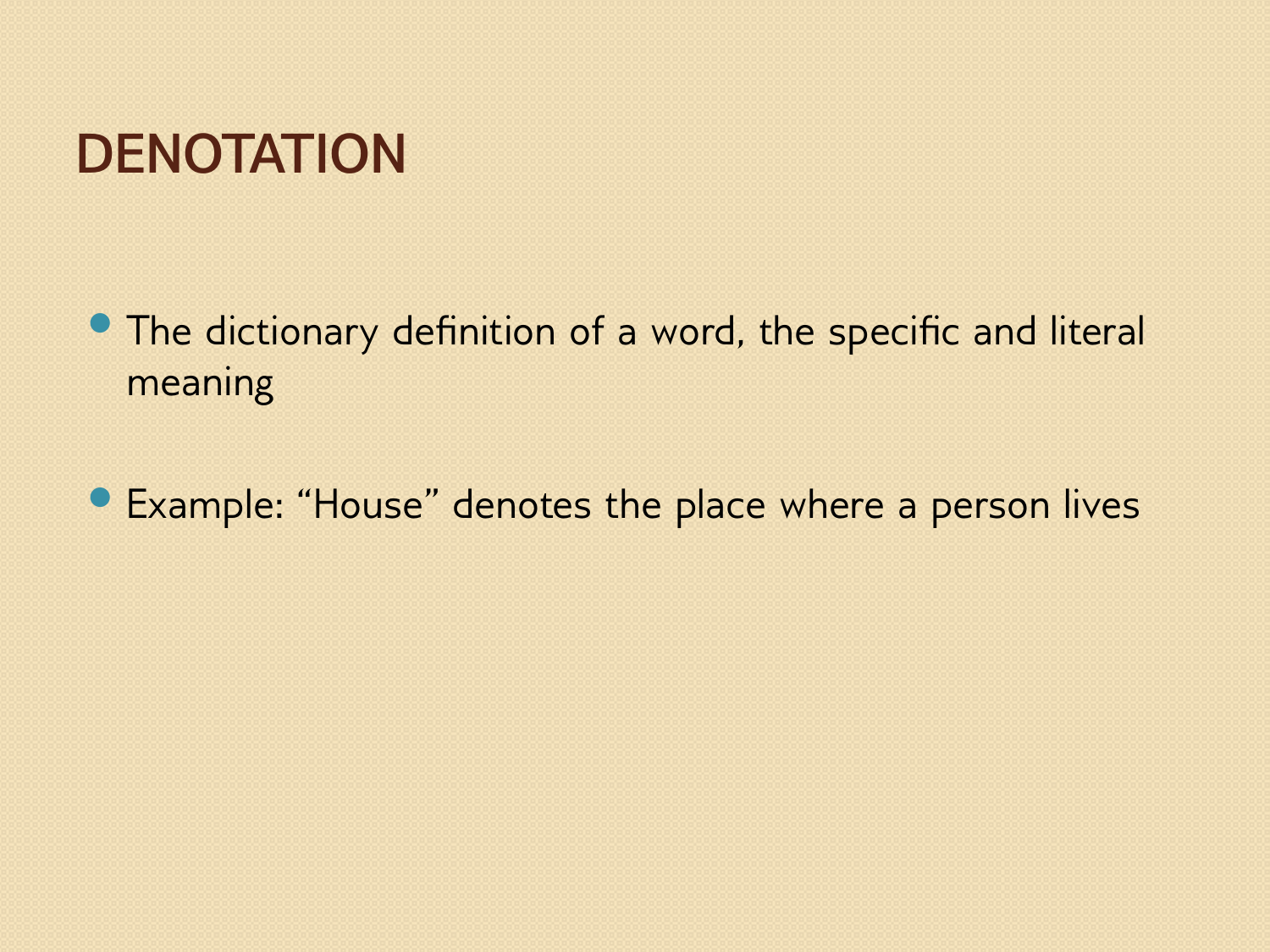

# Denotation

The dictionary definition of a word, the specific and literal meaning

Example: “House” denotes the place where a person lives